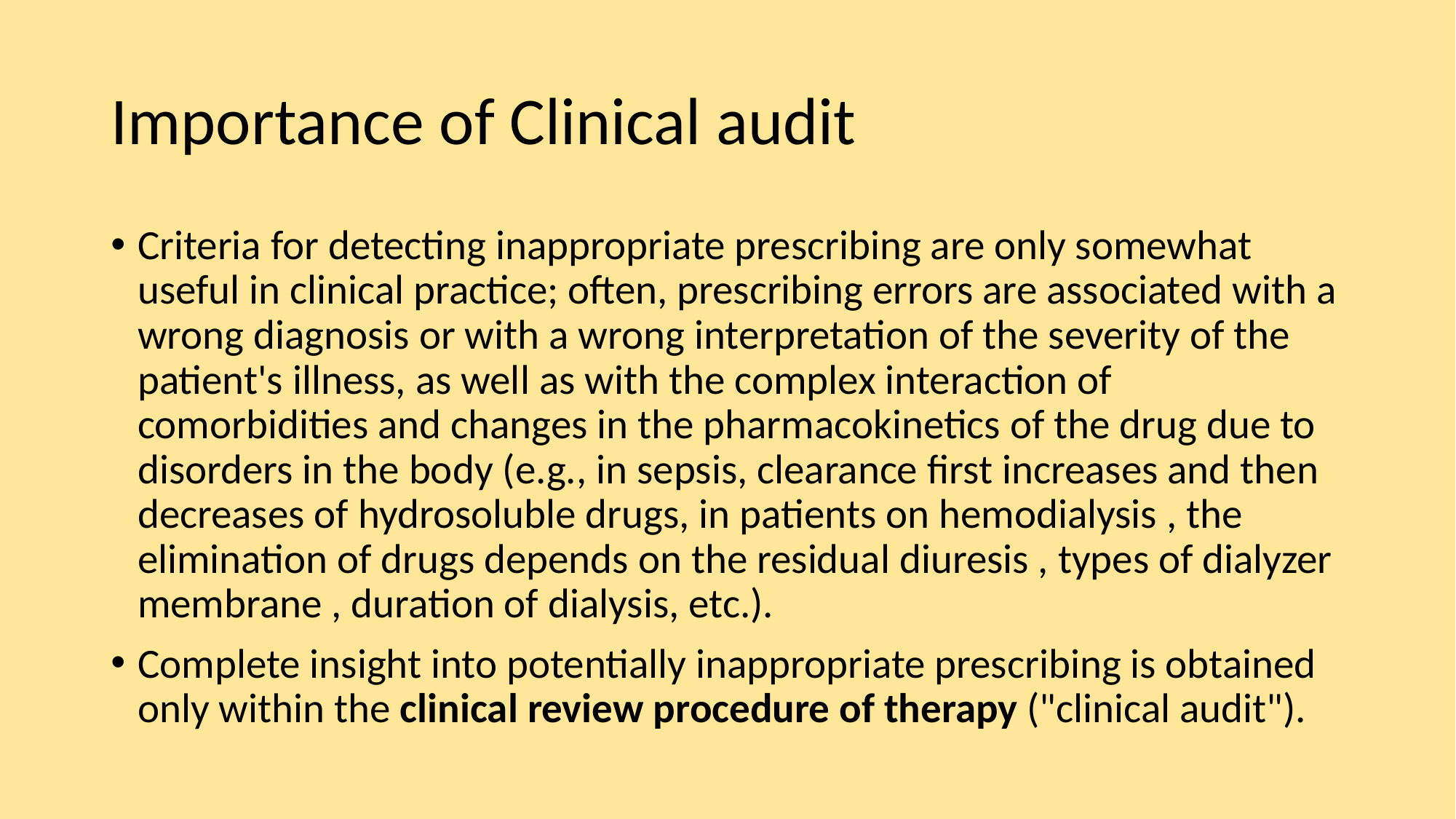

# Importance of Clinical audit
Criteria for detecting inappropriate prescribing are only somewhat useful in clinical practice; often, prescribing errors are associated with a wrong diagnosis or with a wrong interpretation of the severity of the patient's illness, as well as with the complex interaction of comorbidities and changes in the pharmacokinetics of the drug due to disorders in the body (e.g., in sepsis, clearance first increases and then decreases of hydrosoluble drugs, in patients on hemodialysis , the elimination of drugs depends on the residual diuresis , types of dialyzer membrane , duration of dialysis, etc.).
Complete insight into potentially inappropriate prescribing is obtained only within the clinical review procedure of therapy ("clinical audit").